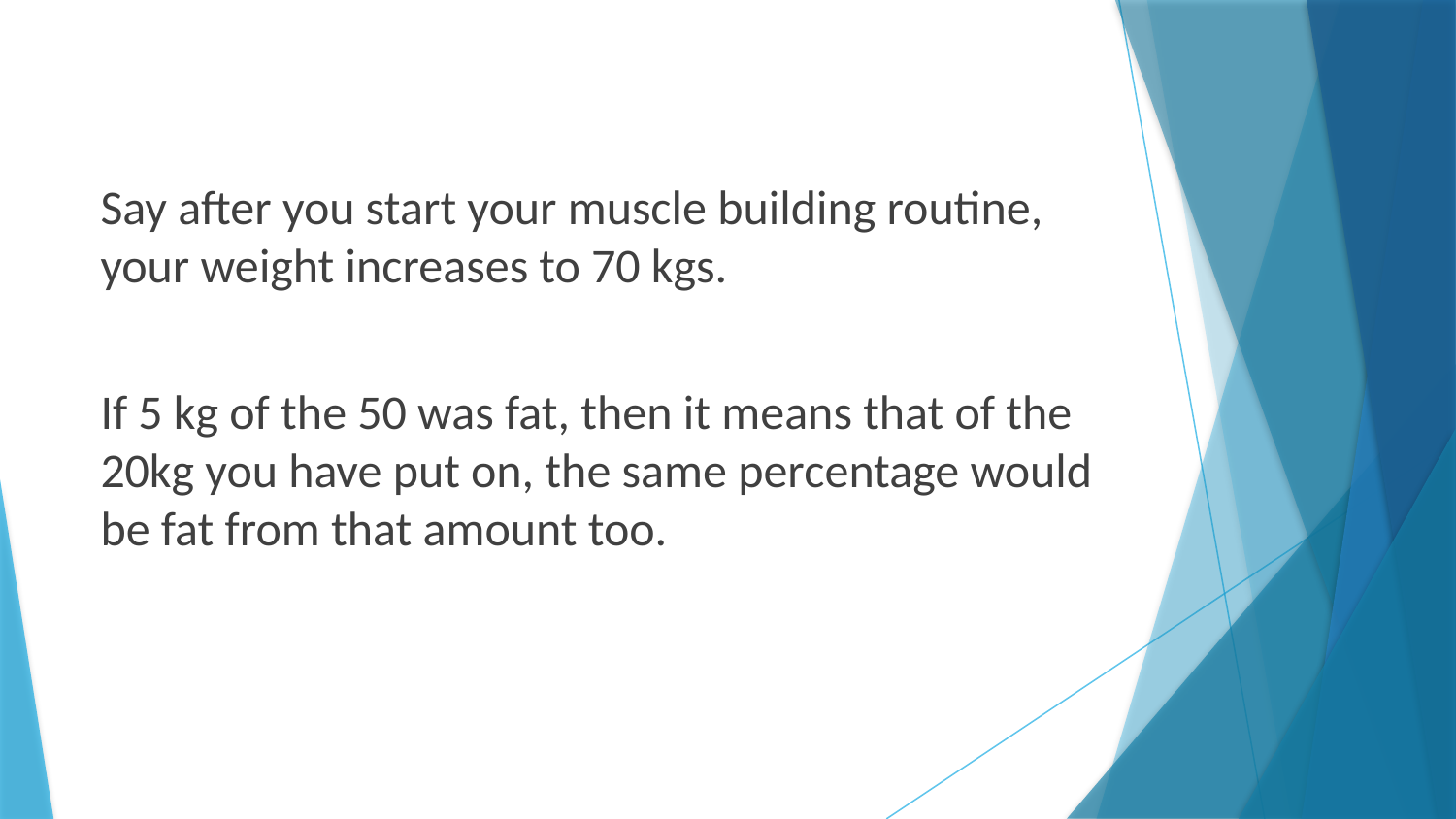

Say after you start your muscle building routine, your weight increases to 70 kgs.

If 5 kg of the 50 was fat, then it means that of the 20kg you have put on, the same percentage would be fat from that amount too.